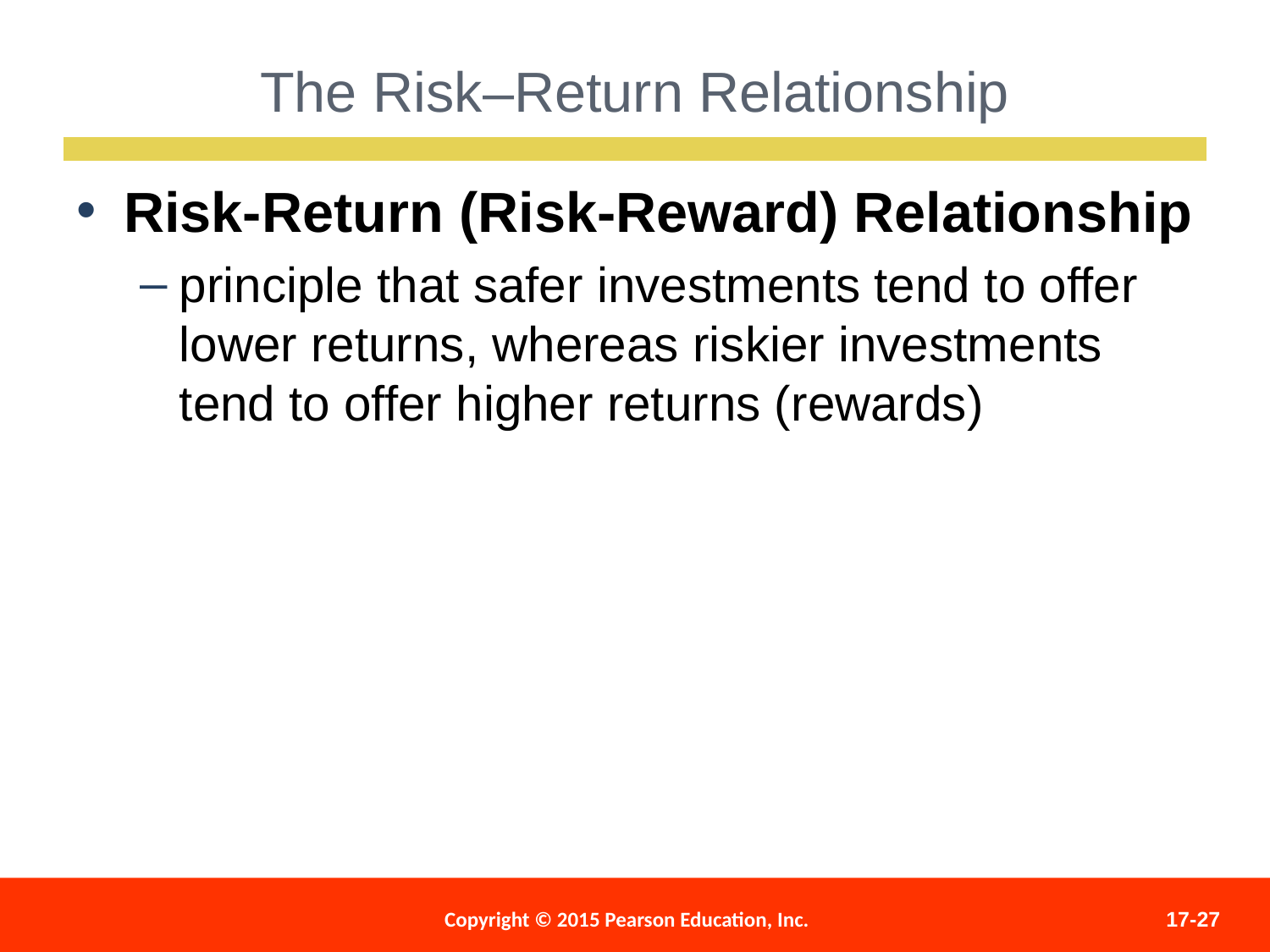

The Risk–Return Relationship
Risk-Return (Risk-Reward) Relationship
principle that safer investments tend to offer lower returns, whereas riskier investments tend to offer higher returns (rewards)